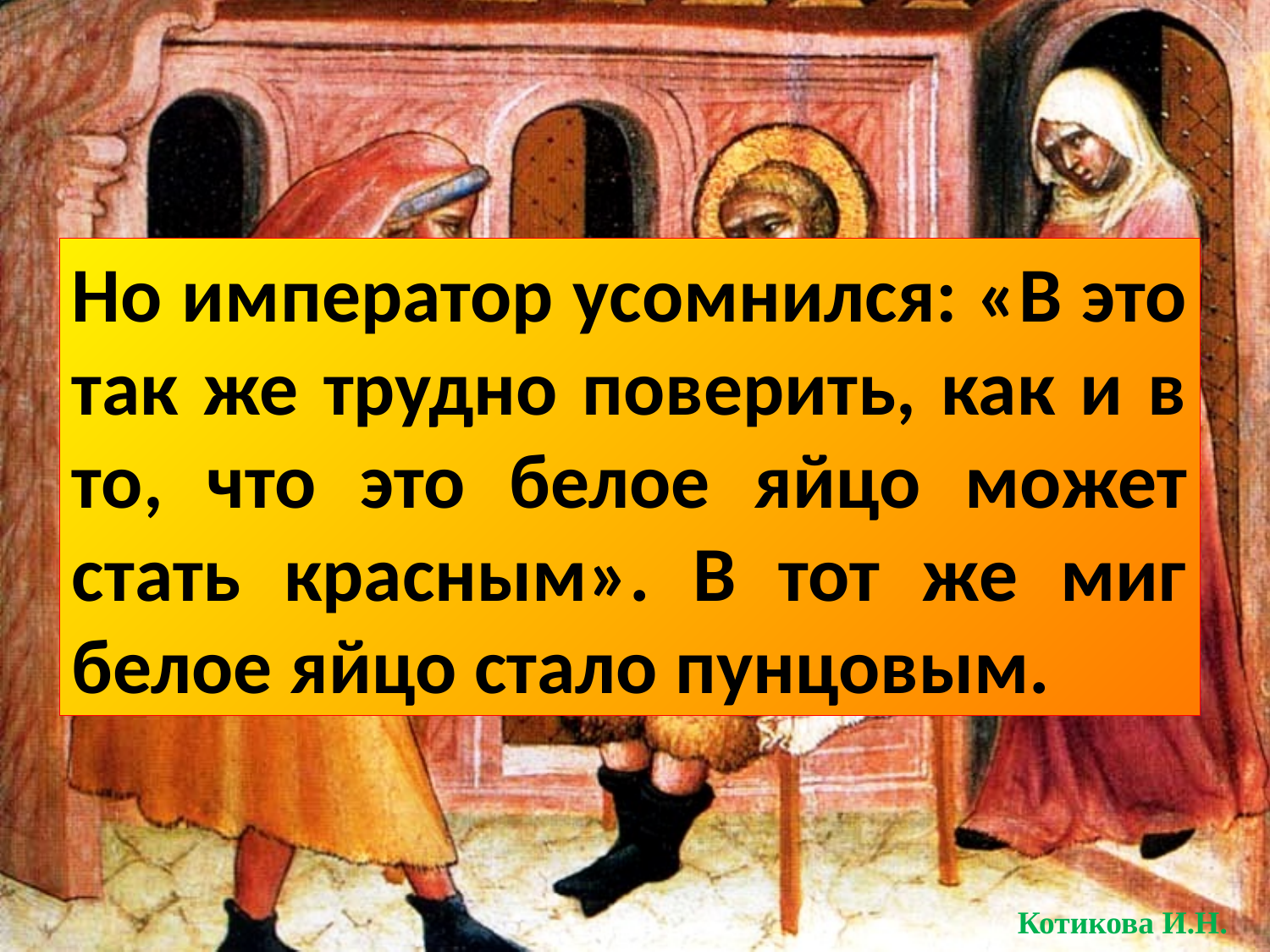

Но император усомнился: «В это так же трудно поверить, как и в то, что это белое яйцо может стать красным». В тот же миг белое яйцо стало пунцовым.
Котикова И.Н.